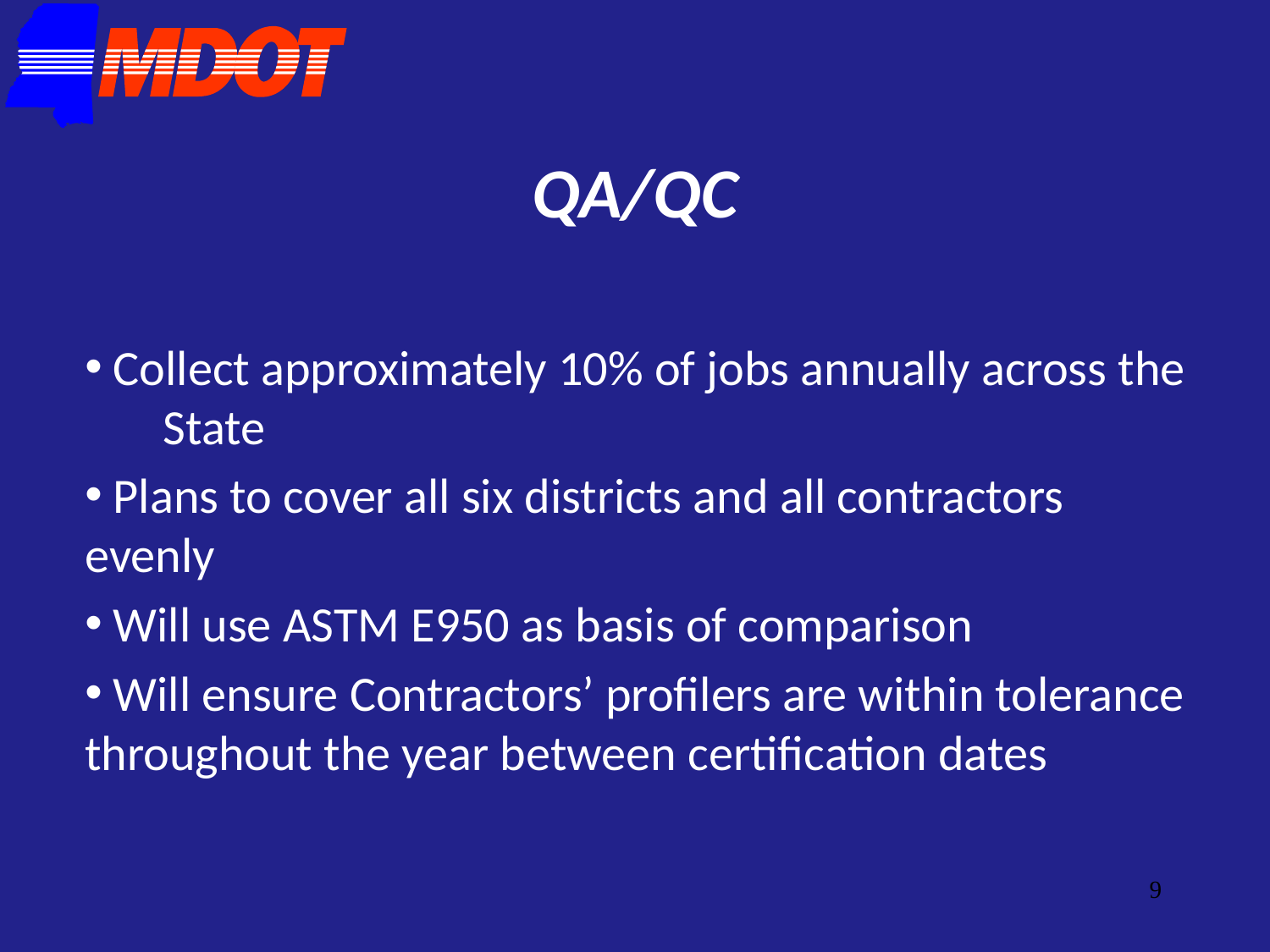

# QA/QC
 Collect approximately 10% of jobs annually across the         State
 Plans to cover all six districts and all contractors evenly
 Will use ASTM E950 as basis of comparison
 Will ensure Contractors’ profilers are within tolerance throughout the year between certification dates
9